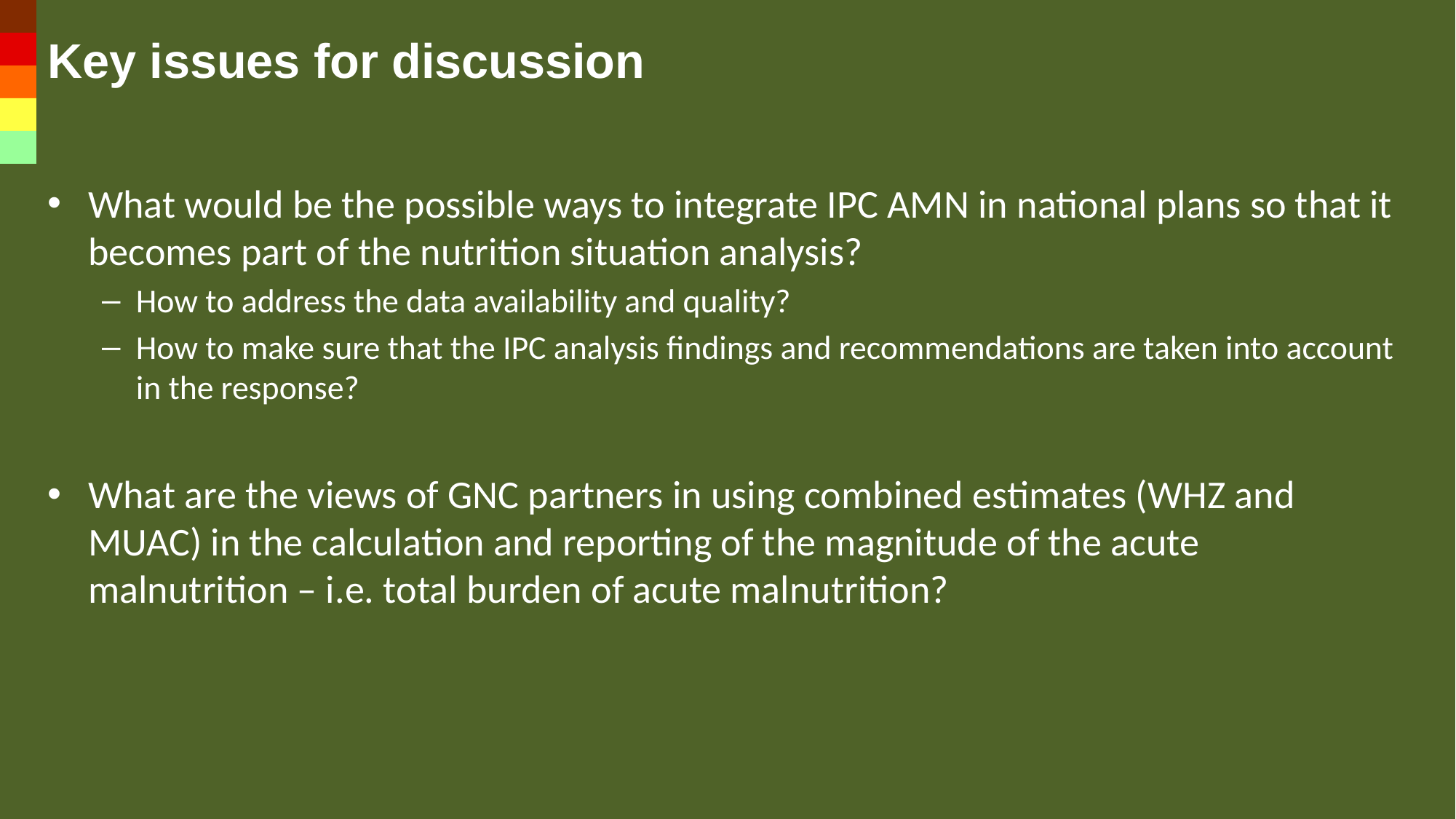

# Key issues for discussion
What would be the possible ways to integrate IPC AMN in national plans so that it becomes part of the nutrition situation analysis?
How to address the data availability and quality?
How to make sure that the IPC analysis findings and recommendations are taken into account in the response?

What are the views of GNC partners in using combined estimates (WHZ and MUAC) in the calculation and reporting of the magnitude of the acute malnutrition – i.e. total burden of acute malnutrition?